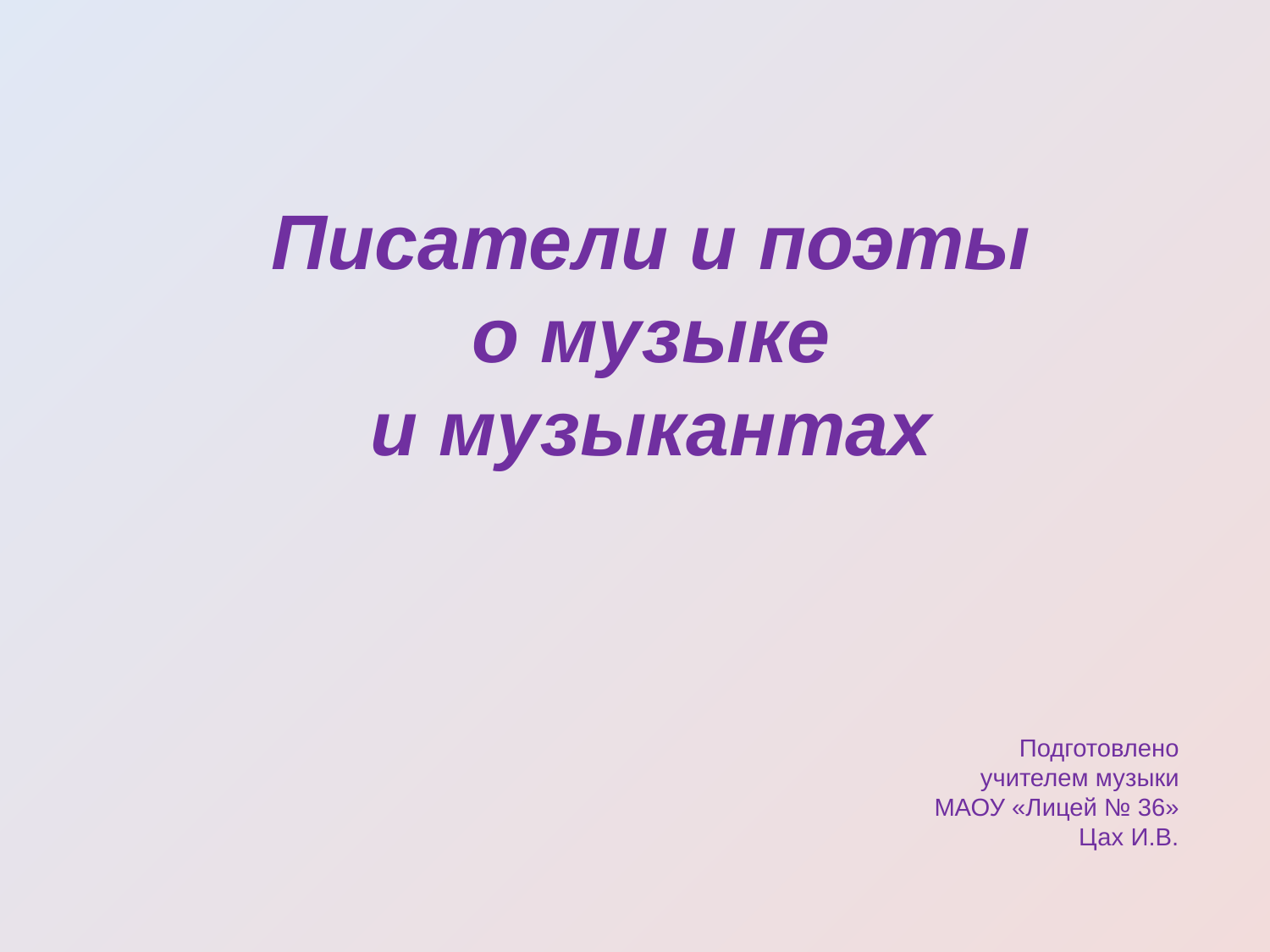

Писатели и поэты
 о музыке
и музыкантах
Подготовлено учителем музыки МАОУ «Лицей № 36» Цах И.В.